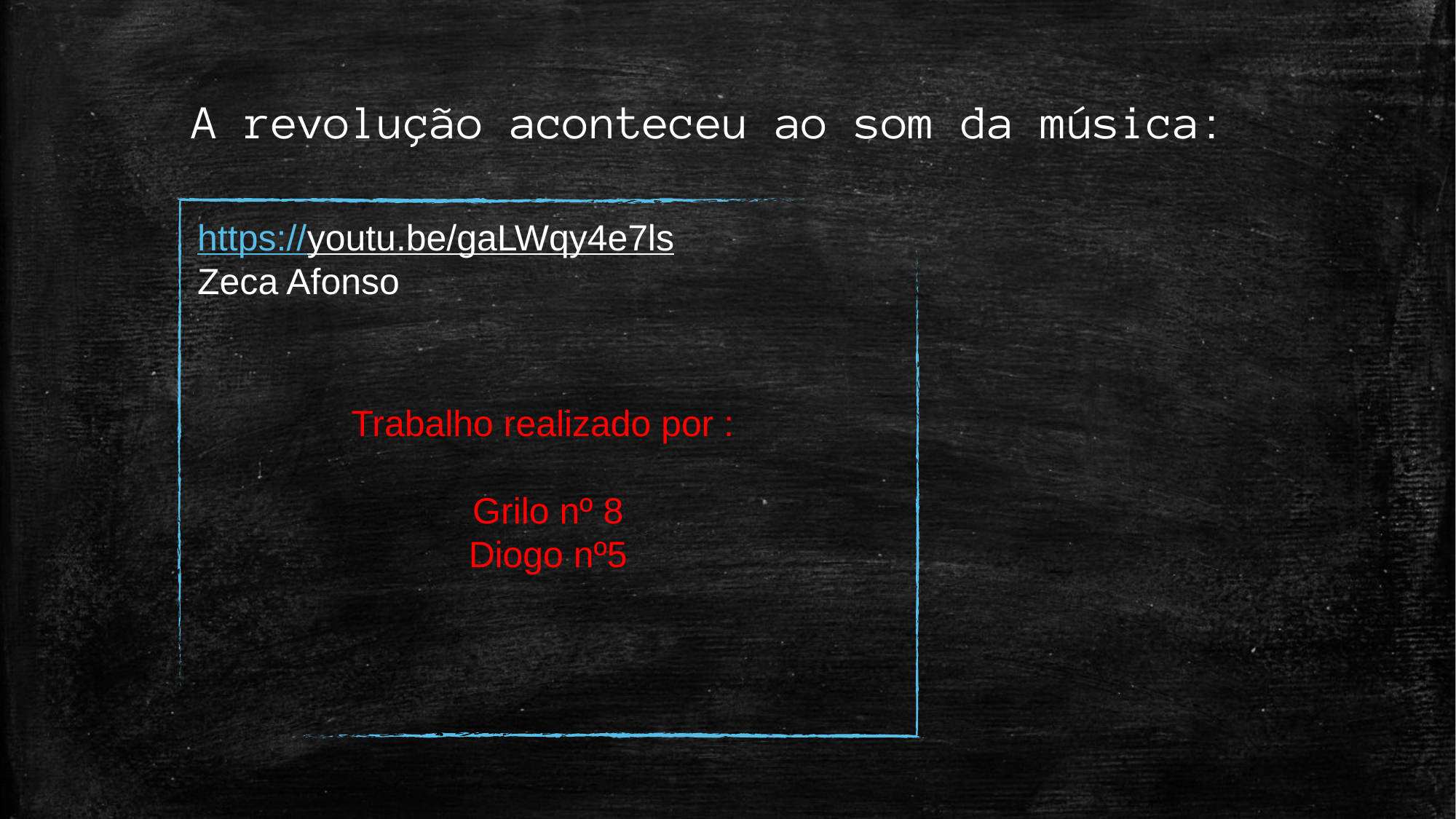

# A revolução aconteceu ao som da música:
https://youtu.be/gaLWqy4e7ls
Zeca Afonso

Trabalho realizado por :

Grilo nº 8
Diogo nº5